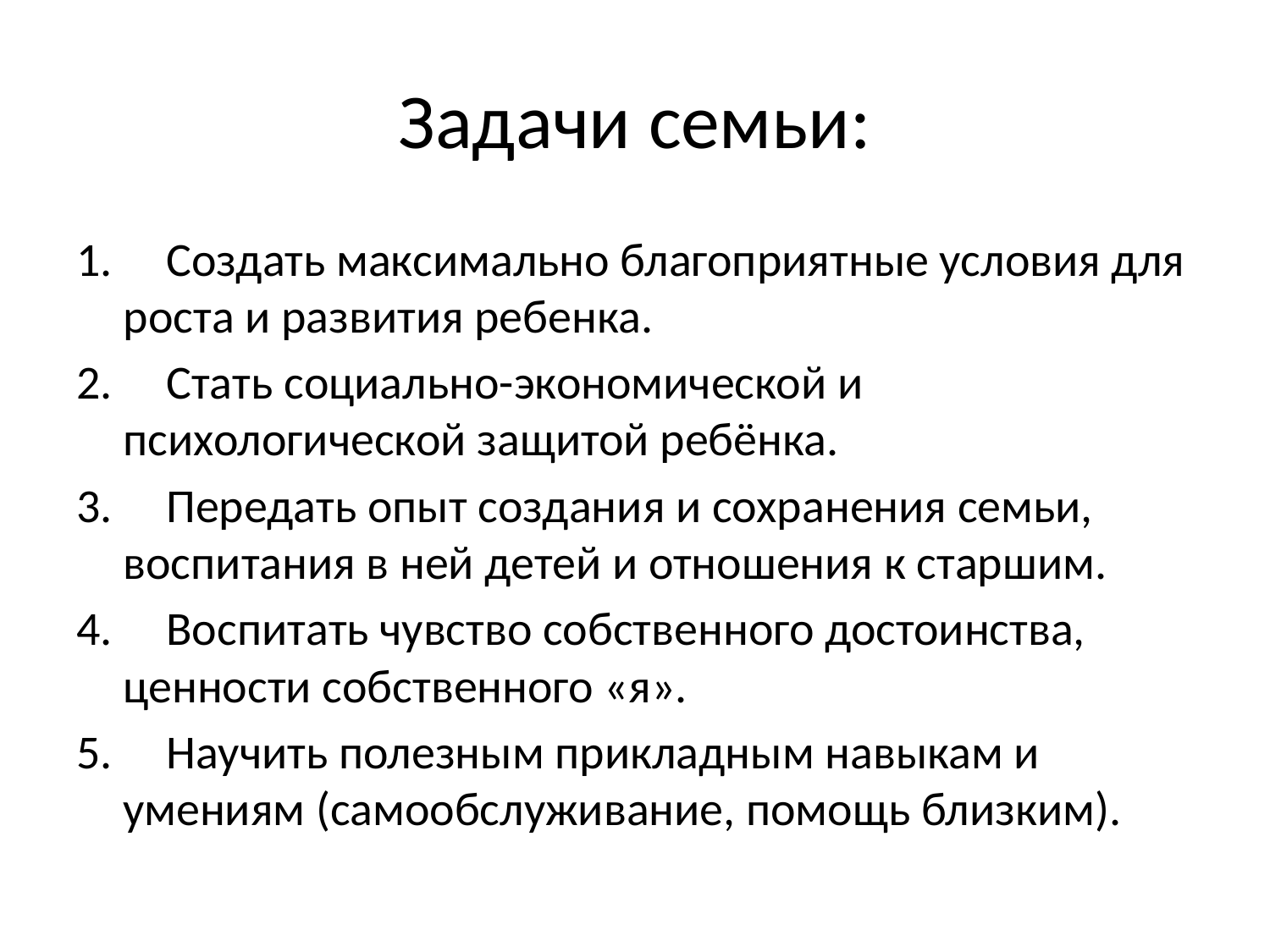

# Задачи семьи:
1.     Создать максимально благоприятные условия для роста и развития ребенка.
2.     Стать социально-экономической и психологической защитой ребёнка.
3.     Передать опыт создания и сохранения семьи, воспитания в ней детей и отношения к старшим.
4.     Воспитать чувство собственного достоинства, ценности собственного «я».
5.     Научить полезным прикладным навыкам и умениям (самообслуживание, помощь близким).